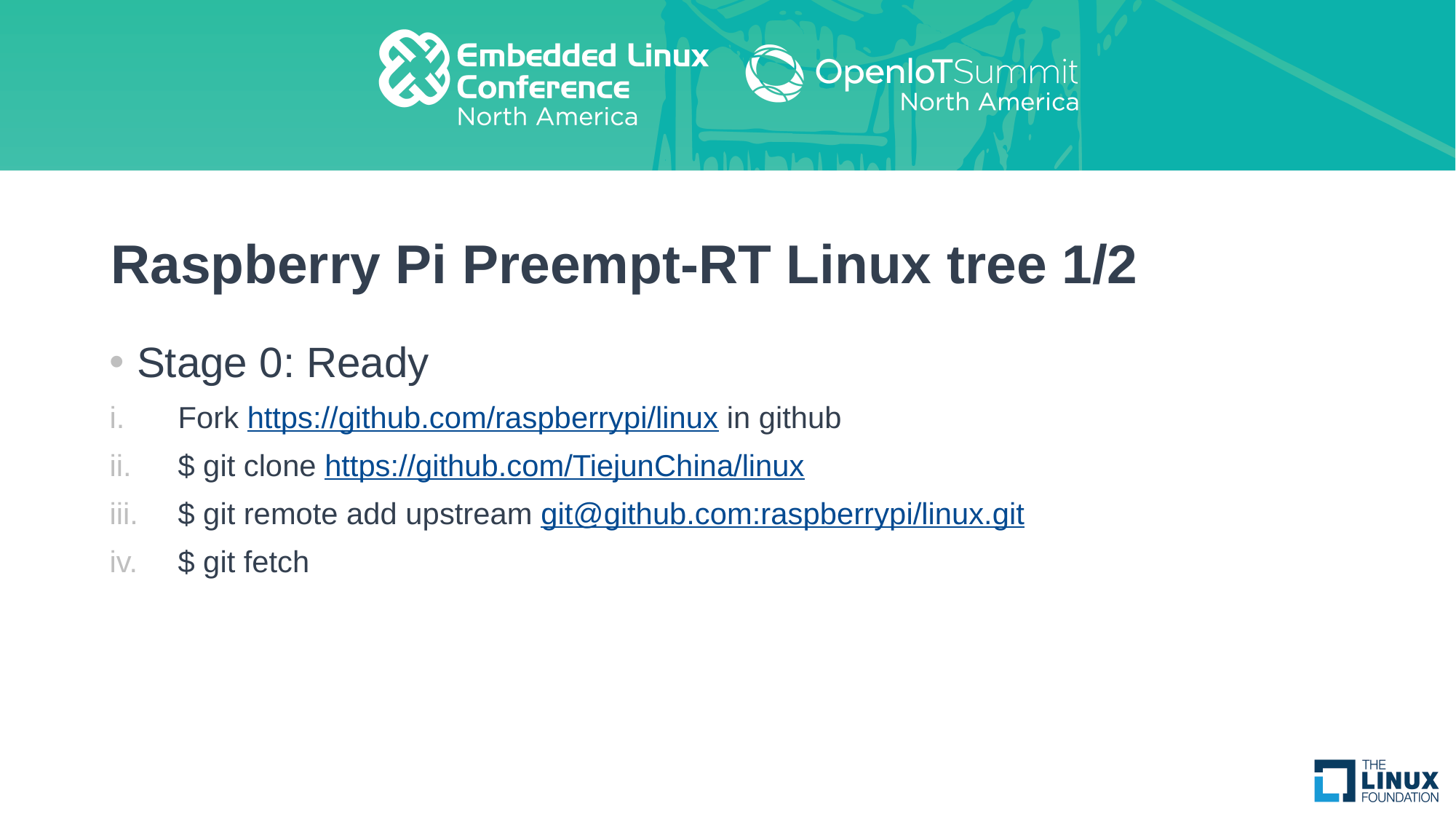

# Raspberry Pi Preempt-RT Linux tree 1/2
Stage 0: Ready
Fork https://github.com/raspberrypi/linux in github
$ git clone https://github.com/TiejunChina/linux
$ git remote add upstream git@github.com:raspberrypi/linux.git
$ git fetch